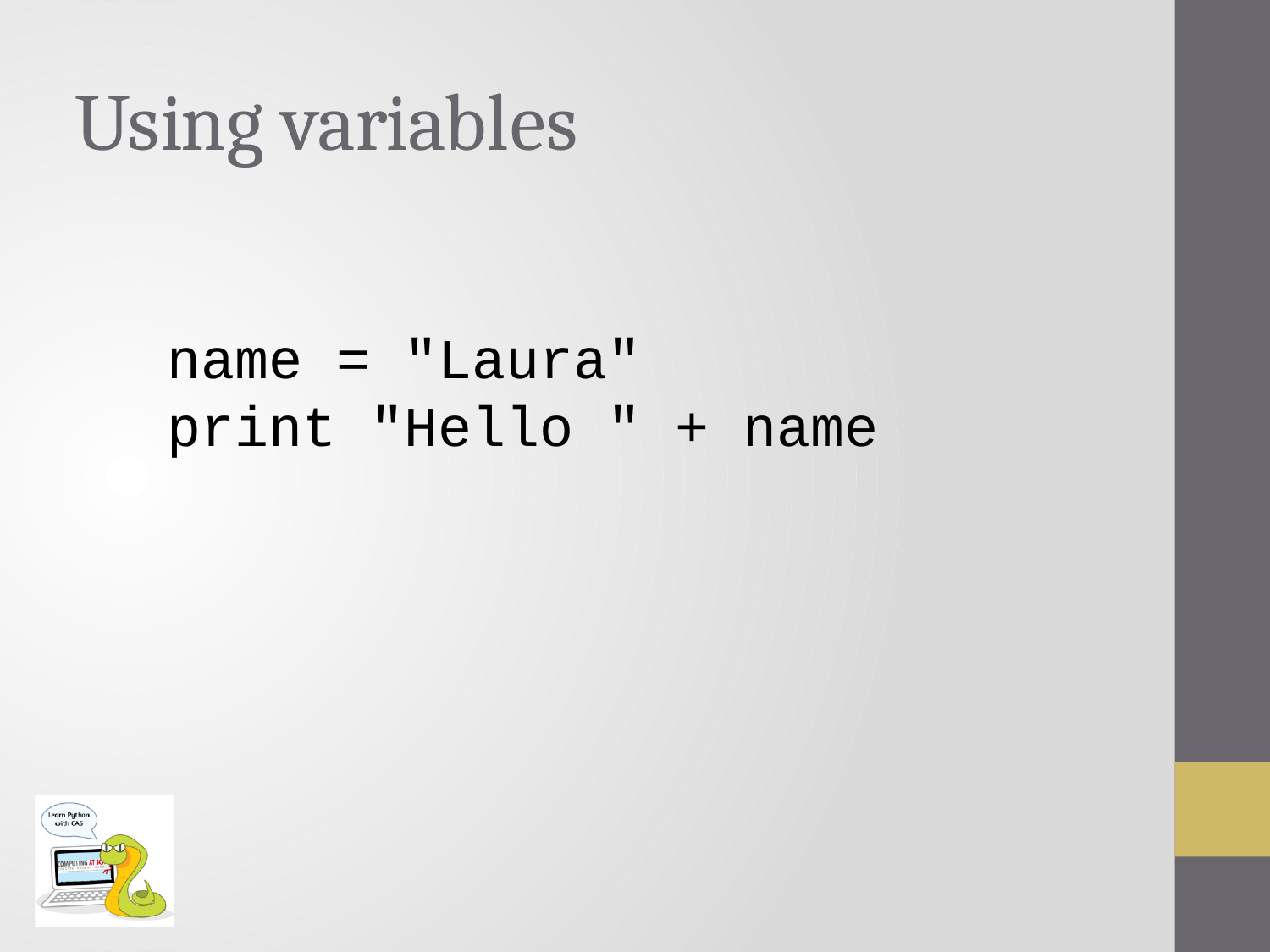

# Using variables
name = "Laura"
print "Hello " + name